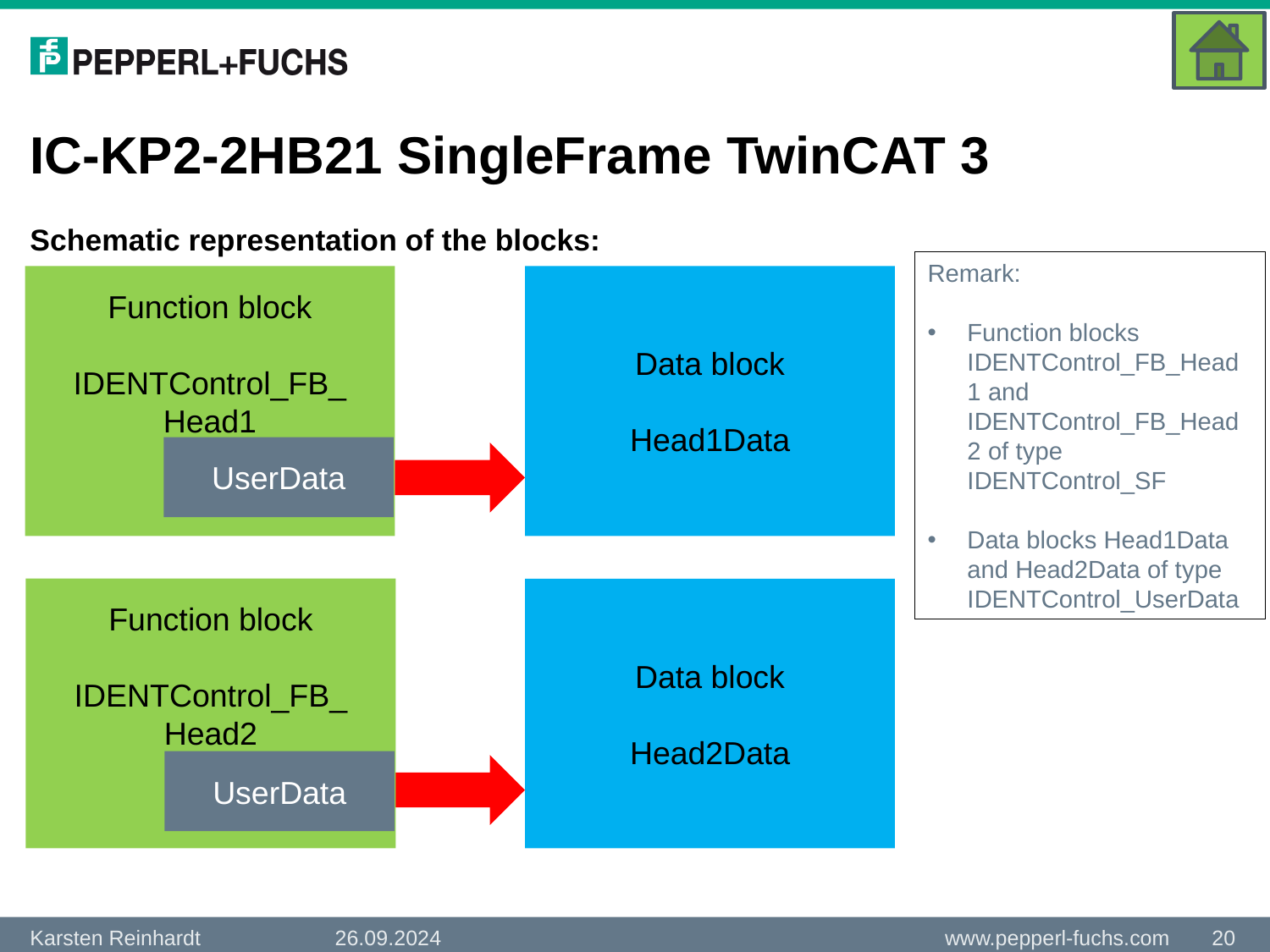

# IC-KP2-2HB21 SingleFrame TwinCAT 3
Schematic representation of the blocks:
Remark:

Function blocks IDENTControl_FB_Head1 and IDENTControl_FB_Head2 of type IDENTControl_SF

Data blocks Head1Data and Head2Data of type IDENTControl_UserData

Function block

IDENTControl_FB_
Head1

Data block

Head1Data
UserData

Function block

IDENTControl_FB_
Head2

Data block

Head2Data
UserData

26.09.2024
20
Karsten Reinhardt